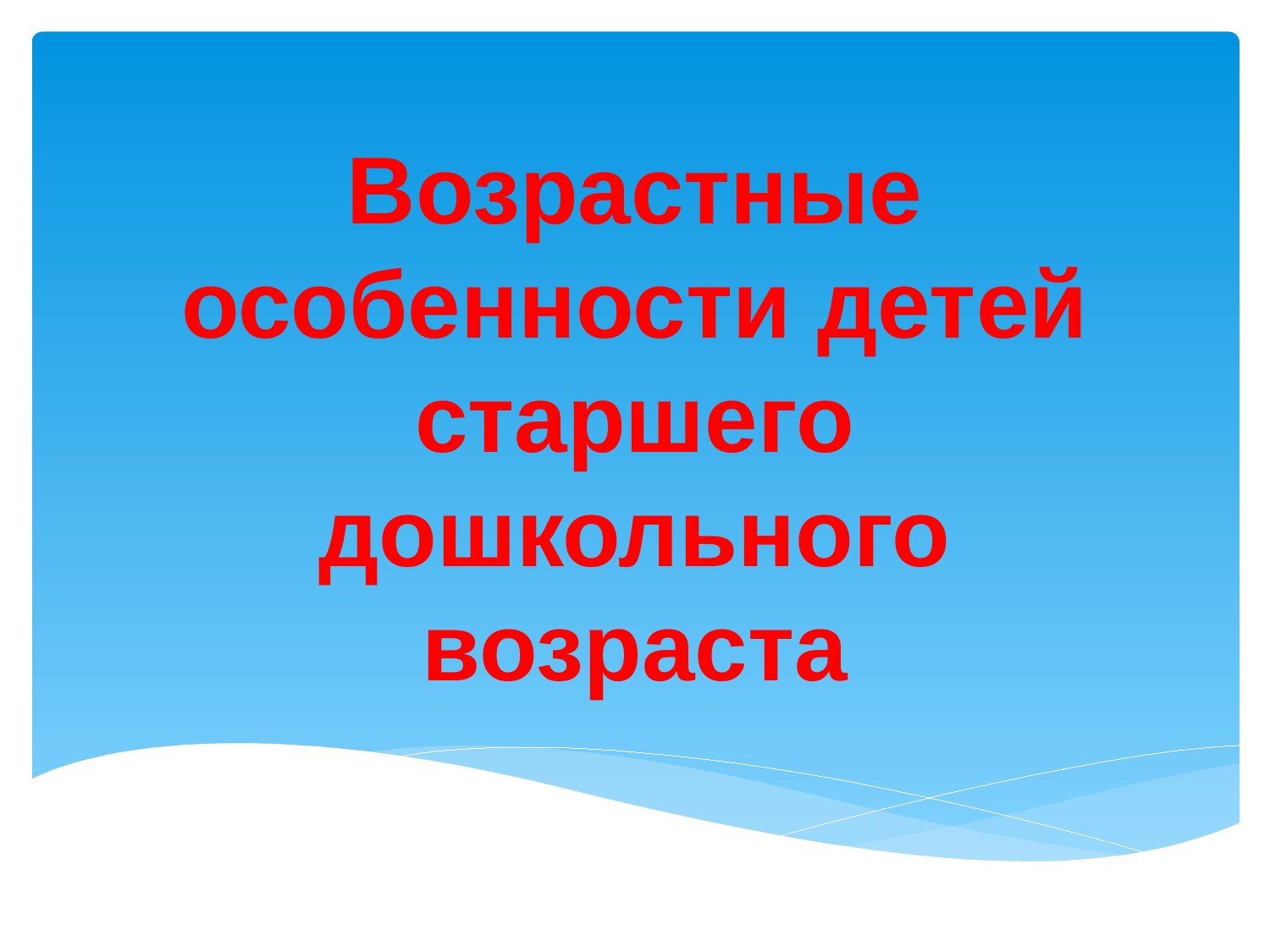

# Возрастные особенности детей старшего дошкольного возраста